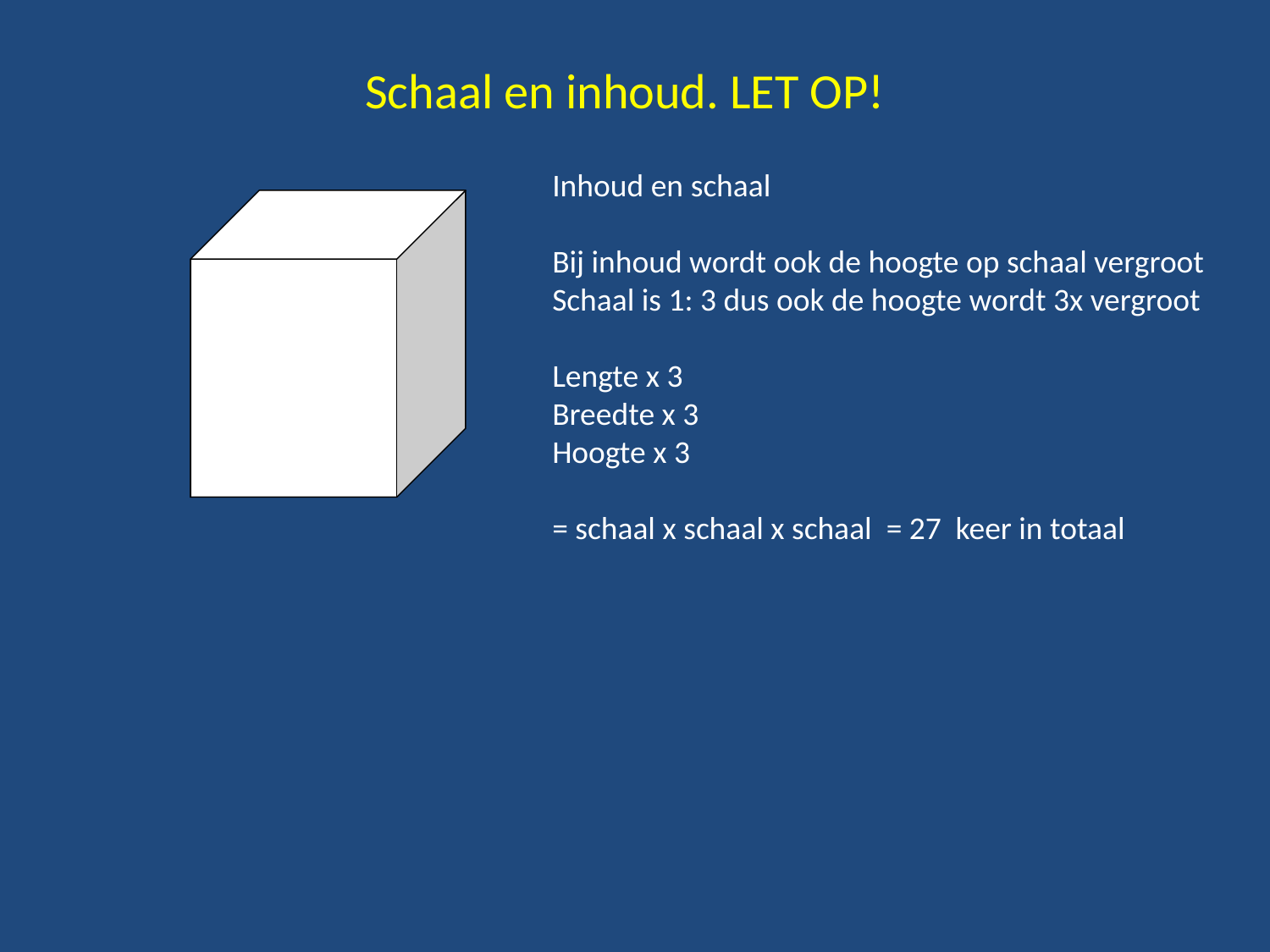

Schaal en inhoud. LET OP!
Inhoud en schaal

Bij inhoud wordt ook de hoogte op schaal vergroot
Schaal is 1: 3 dus ook de hoogte wordt 3x vergroot

Lengte x 3
Breedte x 3
Hoogte x 3

= schaal x schaal x schaal  = 27  keer in totaal